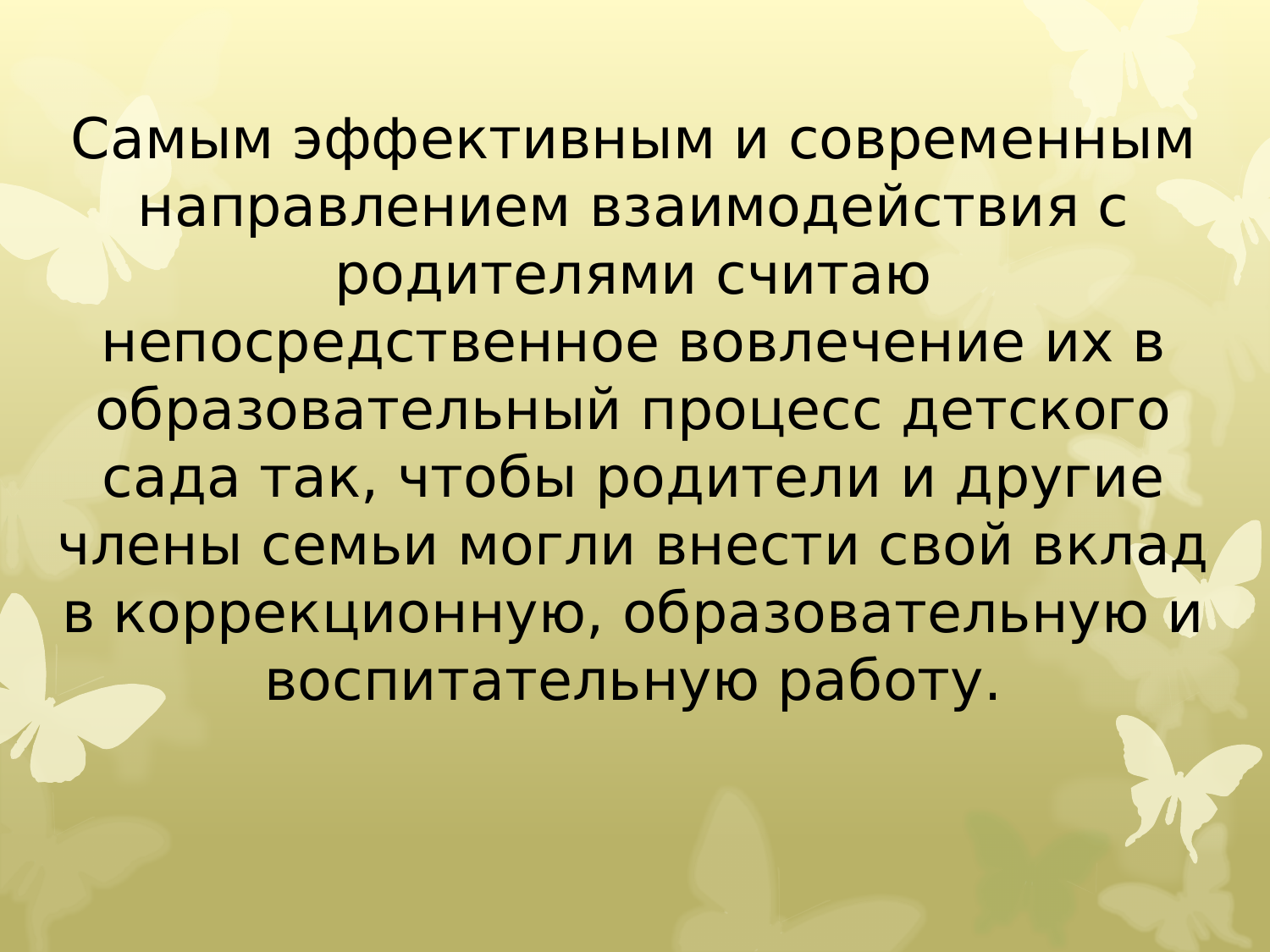

Самым эффективным и современным направлением взаимодействия с родителями считаю непосредственное вовлечение их в образовательный процесс детского сада так, чтобы родители и другие члены семьи могли внести свой вклад в коррекционную, образовательную и воспитательную работу.